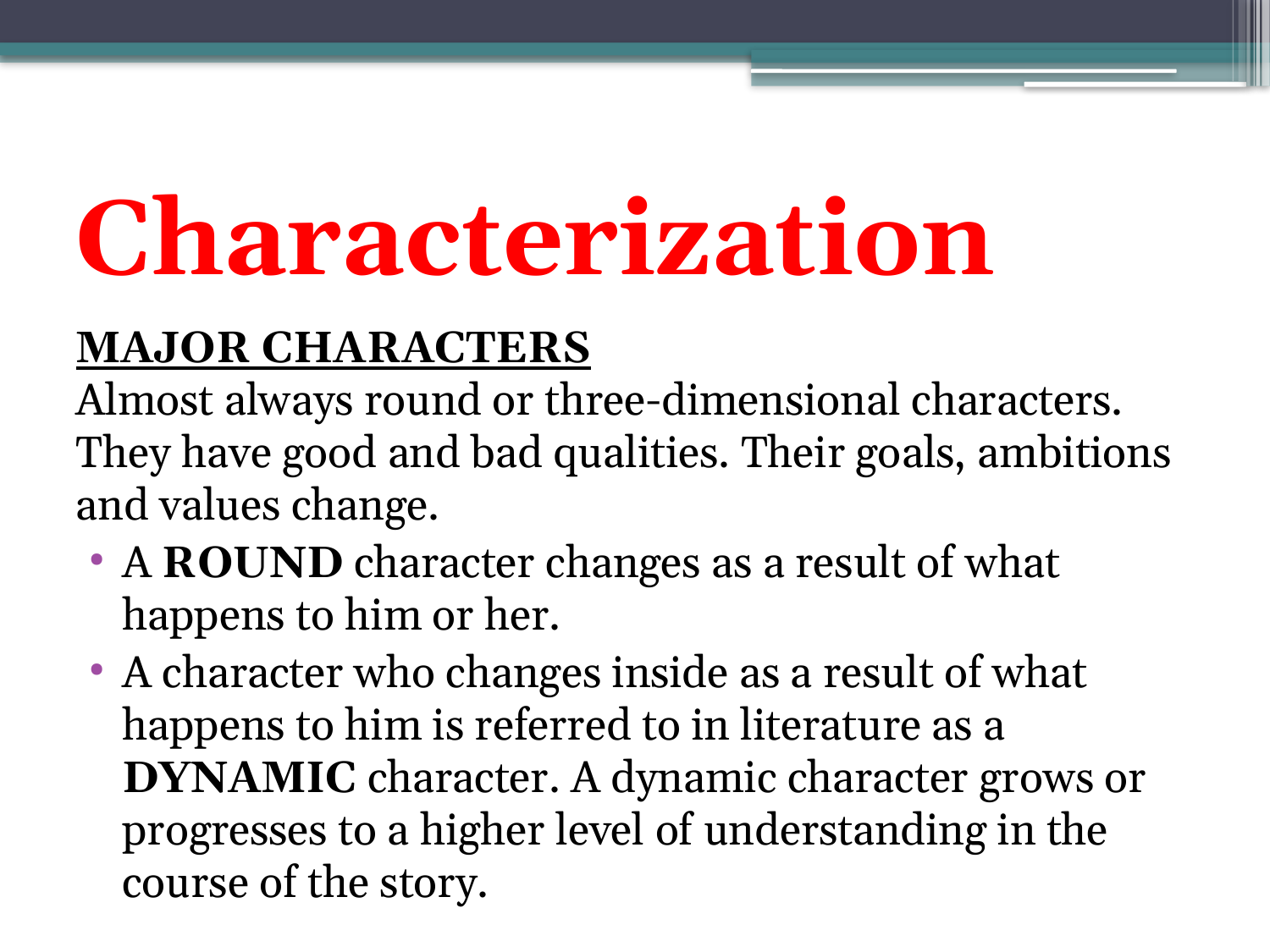

# Characterization
MAJOR CHARACTERS
Almost always round or three-dimensional characters. They have good and bad qualities. Their goals, ambitions and values change.
A ROUND character changes as a result of what happens to him or her.
A character who changes inside as a result of what happens to him is referred to in literature as a DYNAMIC character. A dynamic character grows or progresses to a higher level of understanding in the course of the story.